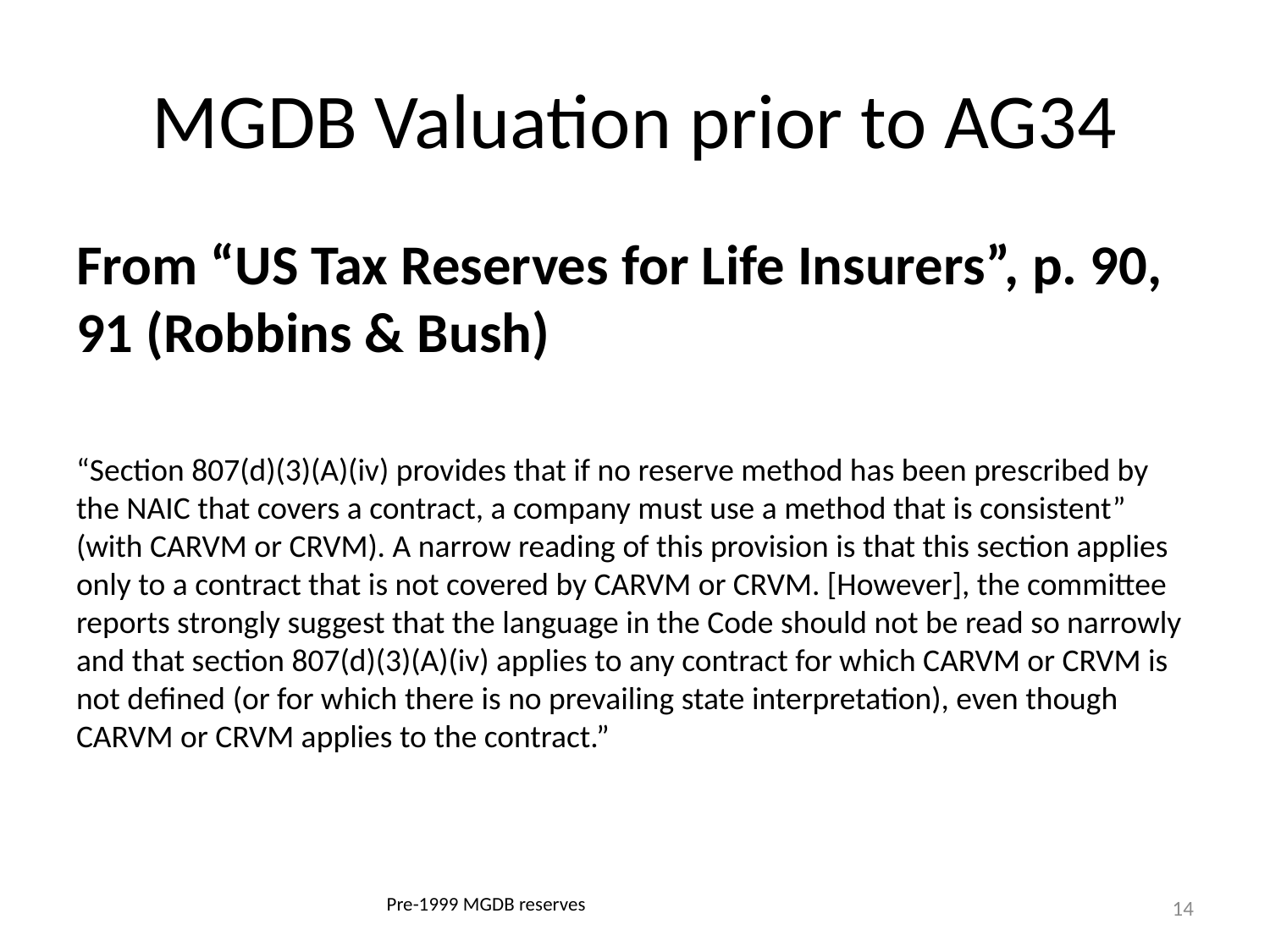

# MGDB Valuation prior to AG34
From “US Tax Reserves for Life Insurers”, p. 90, 91 (Robbins & Bush)

“Section 807(d)(3)(A)(iv) provides that if no reserve method has been prescribed by the NAIC that covers a contract, a company must use a method that is consistent” (with CARVM or CRVM). A narrow reading of this provision is that this section applies only to a contract that is not covered by CARVM or CRVM. [However], the committee reports strongly suggest that the language in the Code should not be read so narrowly and that section 807(d)(3)(A)(iv) applies to any contract for which CARVM or CRVM is not defined (or for which there is no prevailing state interpretation), even though CARVM or CRVM applies to the contract.”

14
Pre-1999 MGDB reserves